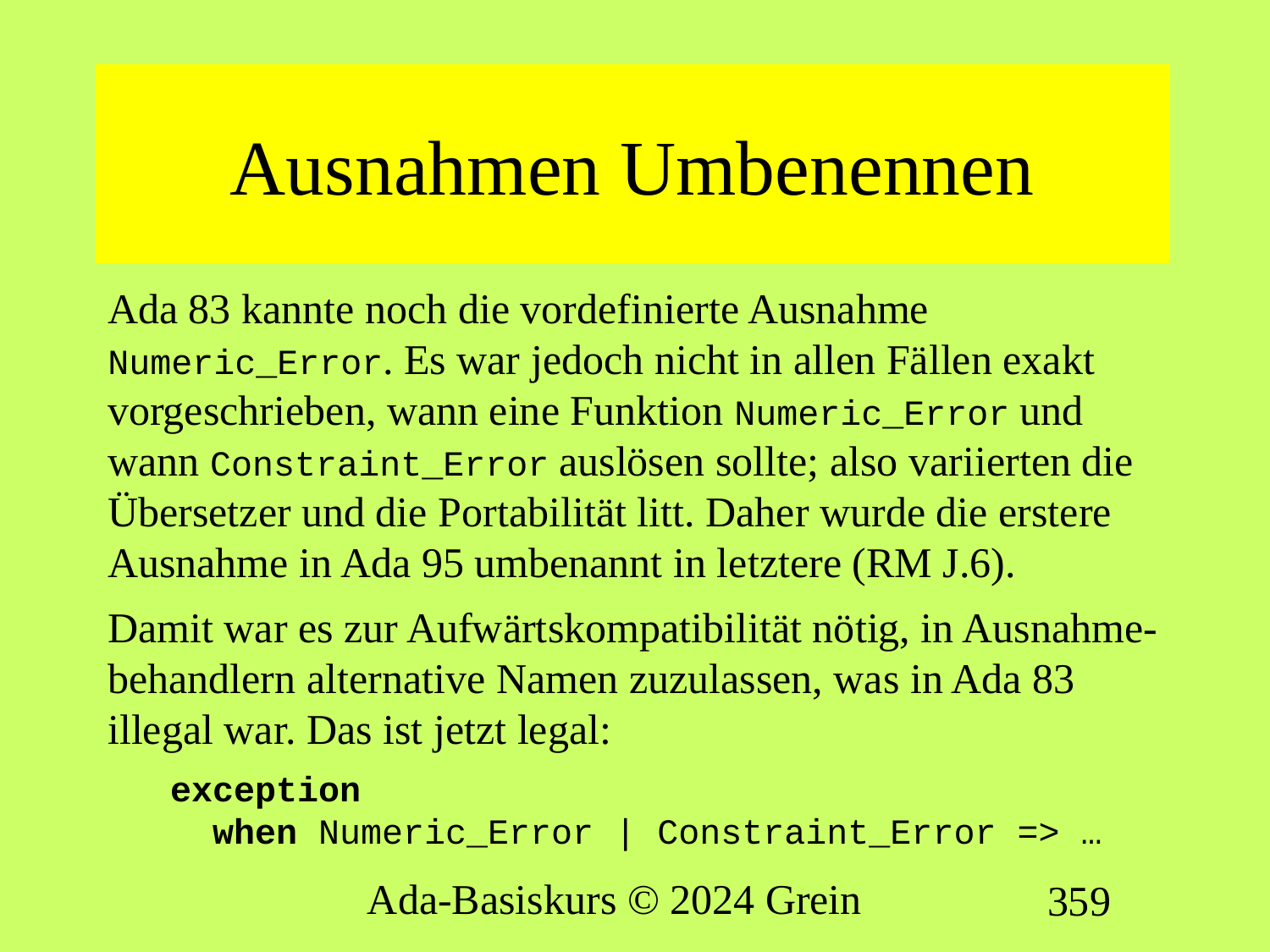

# Ausnahmen Umbenennen
Ada 83 kannte noch die vordefinierte Ausnahme Numeric_Error. Es war jedoch nicht in allen Fällen exakt vorgeschrieben, wann eine Funktion Numeric_Error und wann Constraint_Error auslösen sollte; also variierten die Übersetzer und die Portabilität litt. Daher wurde die erstere Ausnahme in Ada 95 umbenannt in letztere (RM J.6).
Damit war es zur Aufwärtskompatibilität nötig, in Ausnahme-behandlern alternative Namen zuzulassen, was in Ada 83 illegal war. Das ist jetzt legal:
exception
  when Numeric_Error | Constraint_Error => …
Ada-Basiskurs © 2024 Grein
359